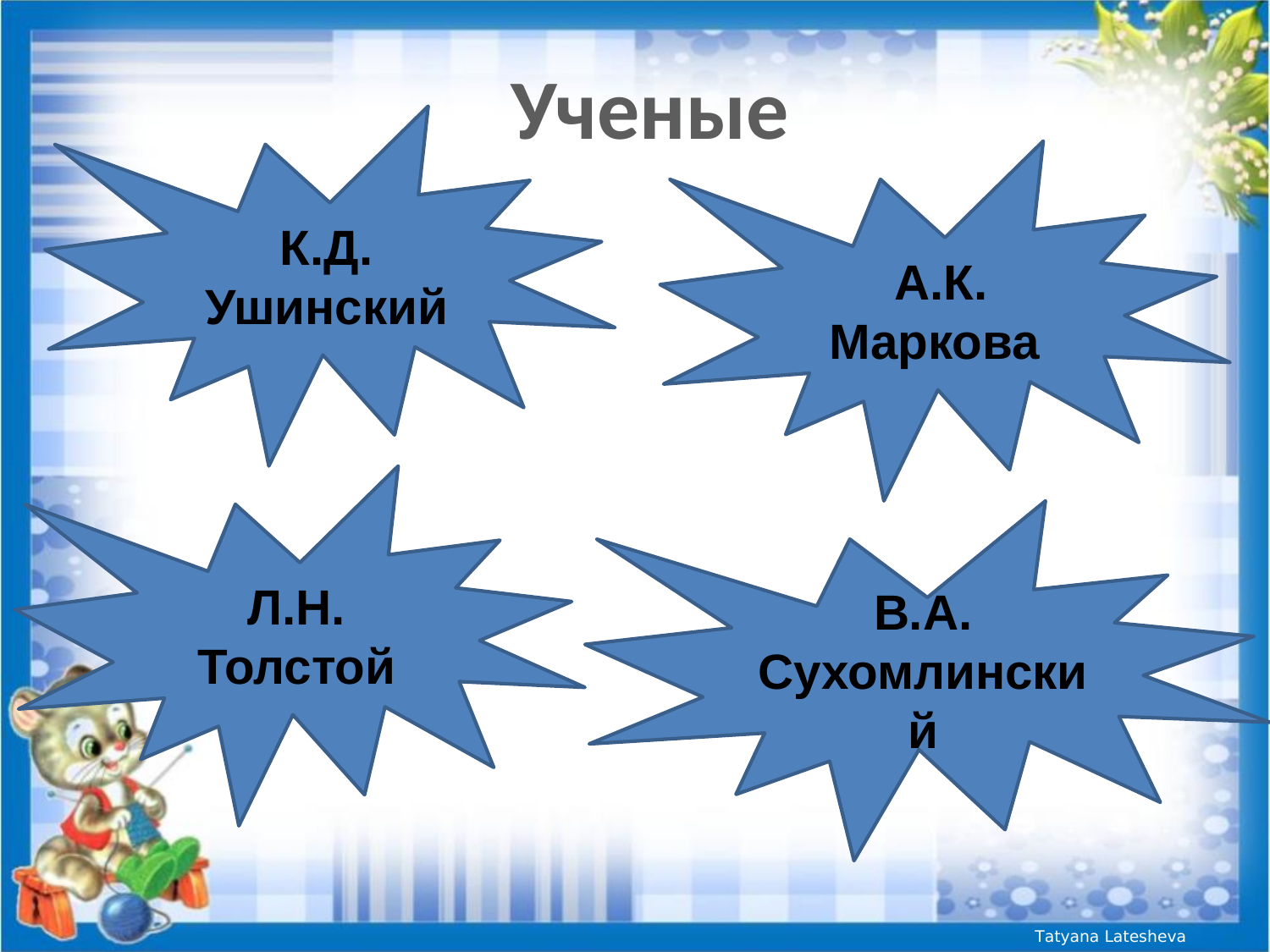

Ученые
К.Д. Ушинский
А.К. Маркова
Л.Н. Толстой
В.А. Сухомлинский